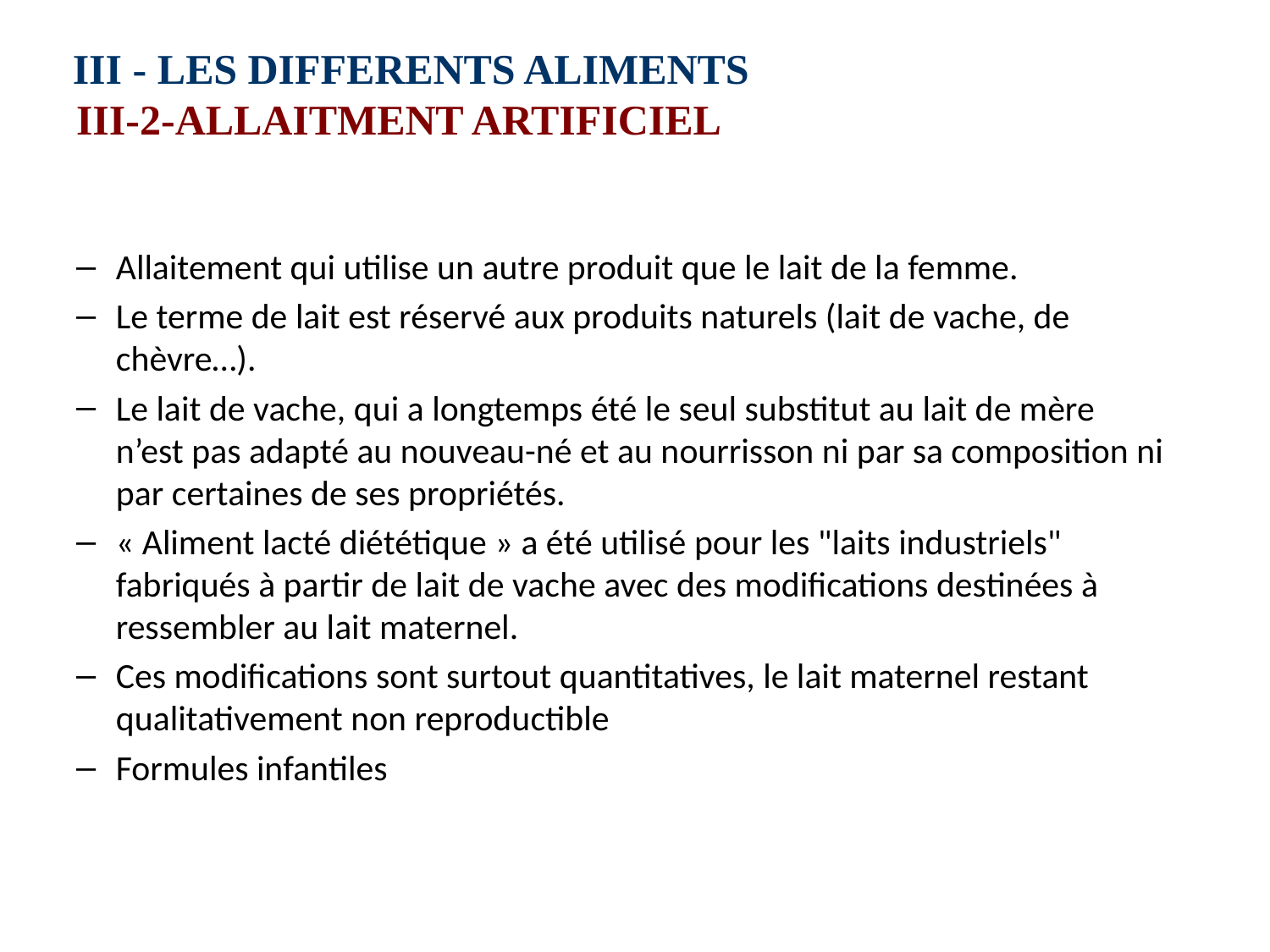

# III ‑ LES DIFFERENTS ALIMENTS III-2‑ALLAITMENT ARTIFICIEL
Allaitement qui utilise un autre produit que le lait de la femme.
Le terme de lait est réservé aux produits naturels (lait de vache, de chèvre…).
Le lait de vache, qui a longtemps été le seul substitut au lait de mère n’est pas adapté au nouveau-né et au nourrisson ni par sa composition ni par certaines de ses propriétés.
« Aliment lacté diététique » a été utilisé pour les "laits industriels" fabriqués à partir de lait de vache avec des modifications destinées à ressembler au lait maternel.
Ces modifications sont surtout quantitatives, le lait maternel restant qualitativement non reproductible
Formules infantiles